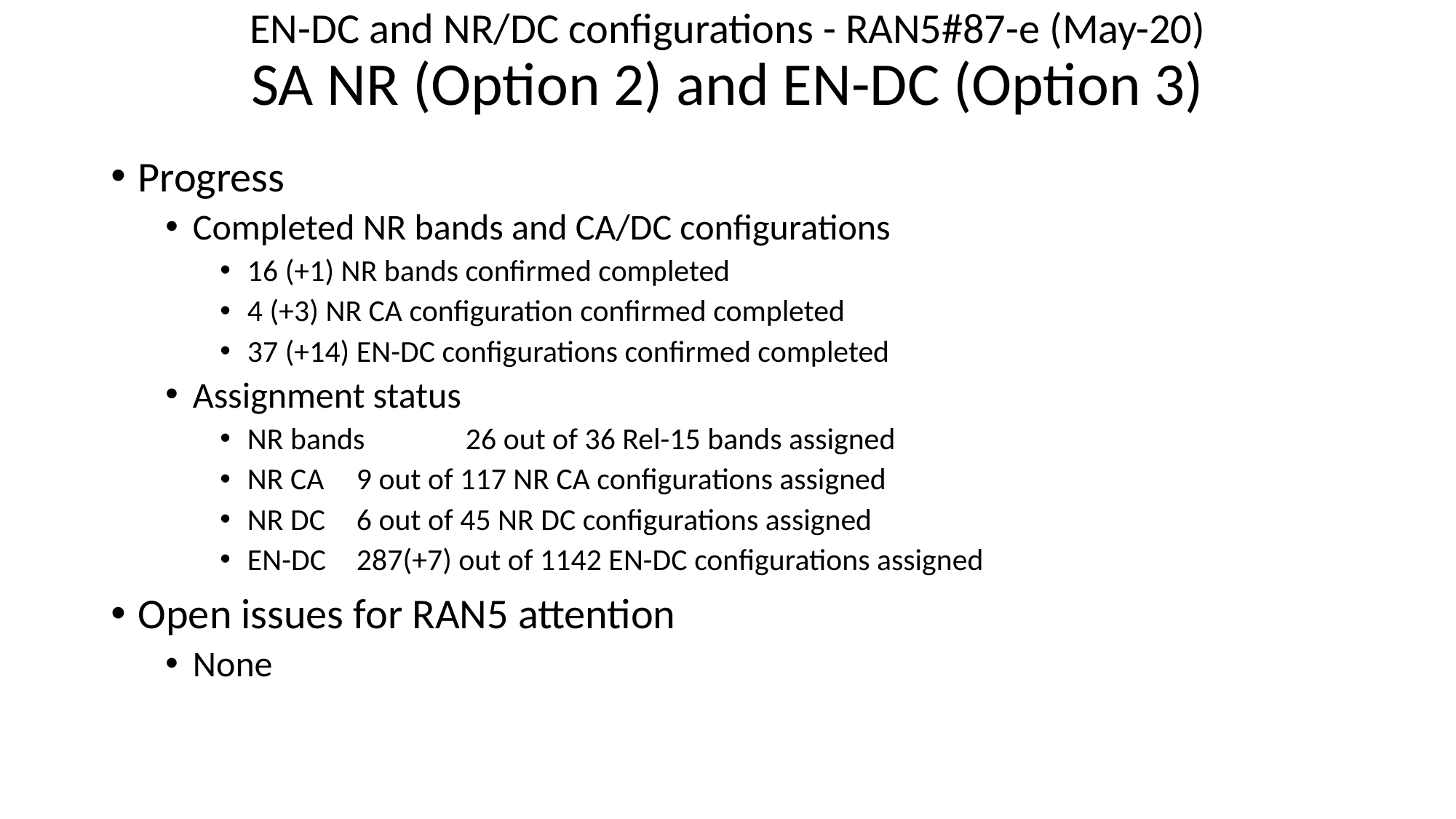

# EN-DC and NR/DC configurations - RAN5#87-e (May-20) SA NR (Option 2) and EN-DC (Option 3)
Progress
Completed NR bands and CA/DC configurations
16 (+1) NR bands confirmed completed
4 (+3) NR CA configuration confirmed completed
37 (+14) EN-DC configurations confirmed completed
Assignment status
NR bands 	26 out of 36 Rel-15 bands assigned
NR CA 	9 out of 117 NR CA configurations assigned
NR DC 	6 out of 45 NR DC configurations assigned
EN-DC 	287(+7) out of 1142 EN-DC configurations assigned
Open issues for RAN5 attention
None